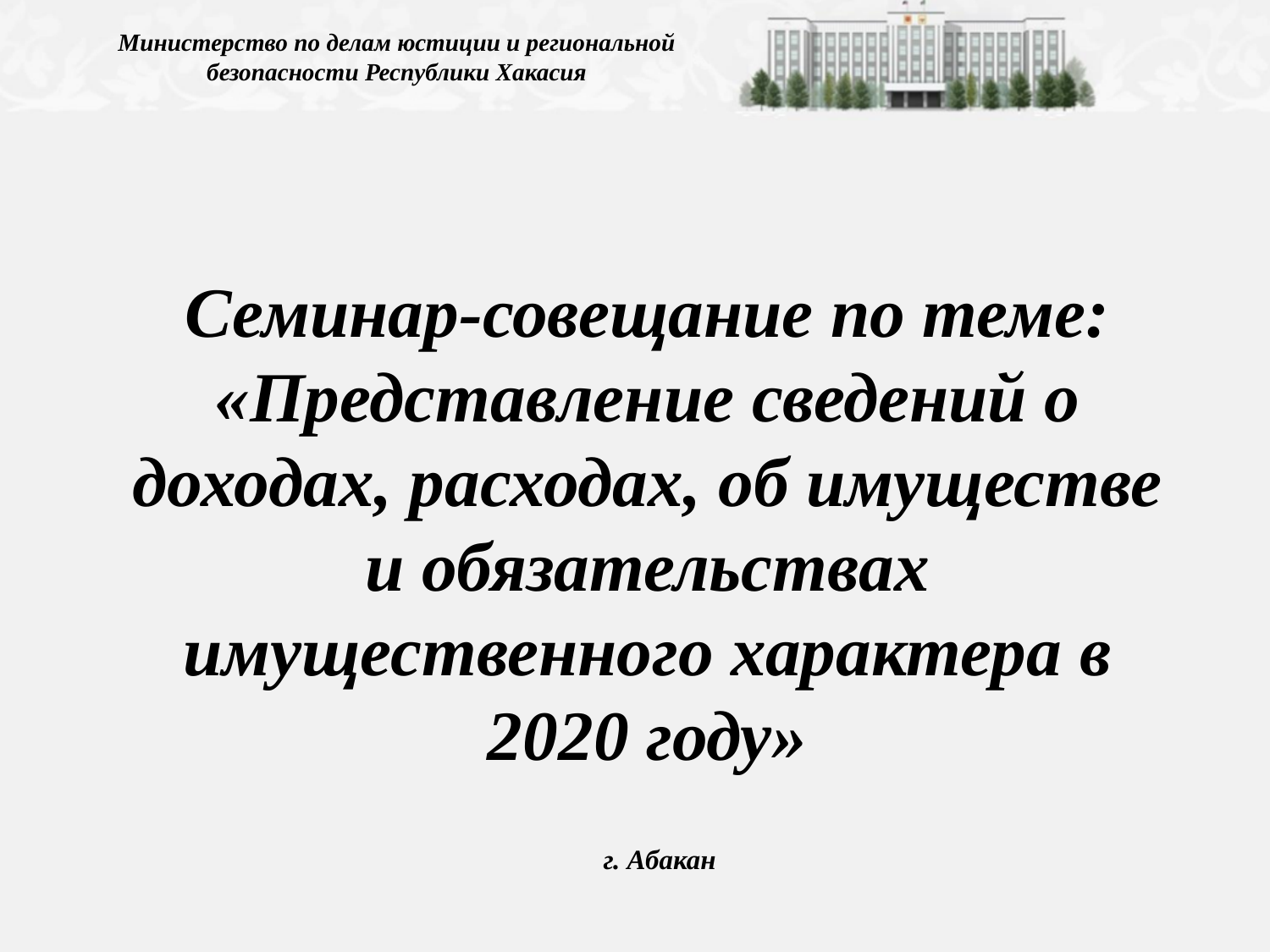

Министерство по делам юстиции и региональной безопасности Республики Хакасия
# Семинар-совещание по теме: «Представление сведений о доходах, расходах, об имуществе и обязательствах имущественного характера в 2020 году»

г. Абакан